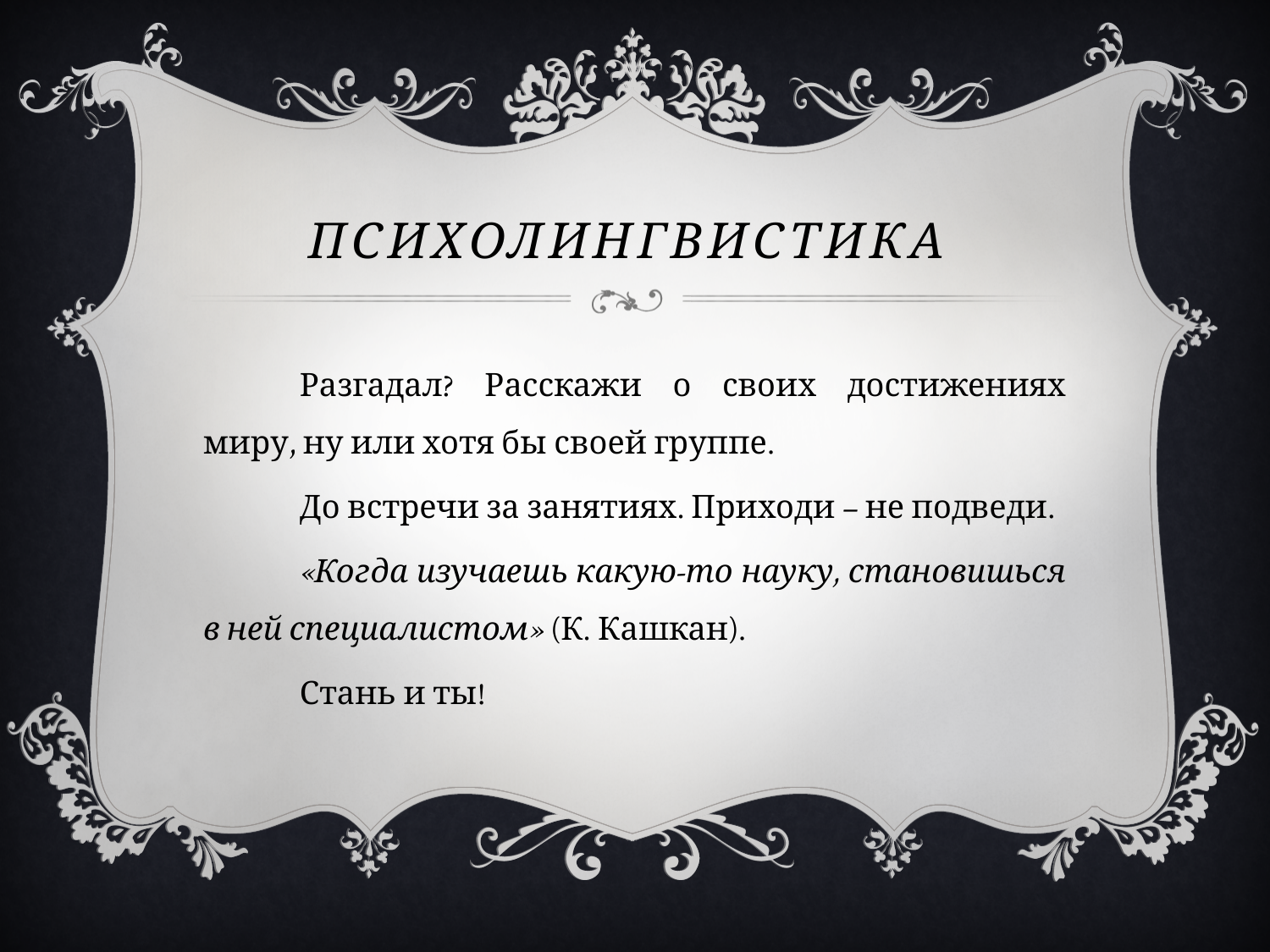

# Психолингвистика
	Разгадал? Расскажи о своих достижениях миру, ну или хотя бы своей группе.
	До встречи за занятиях. Приходи – не подведи.
	«Когда изучаешь какую-то науку, становишься в ней специалистом» (К. Кашкан).
	Стань и ты!